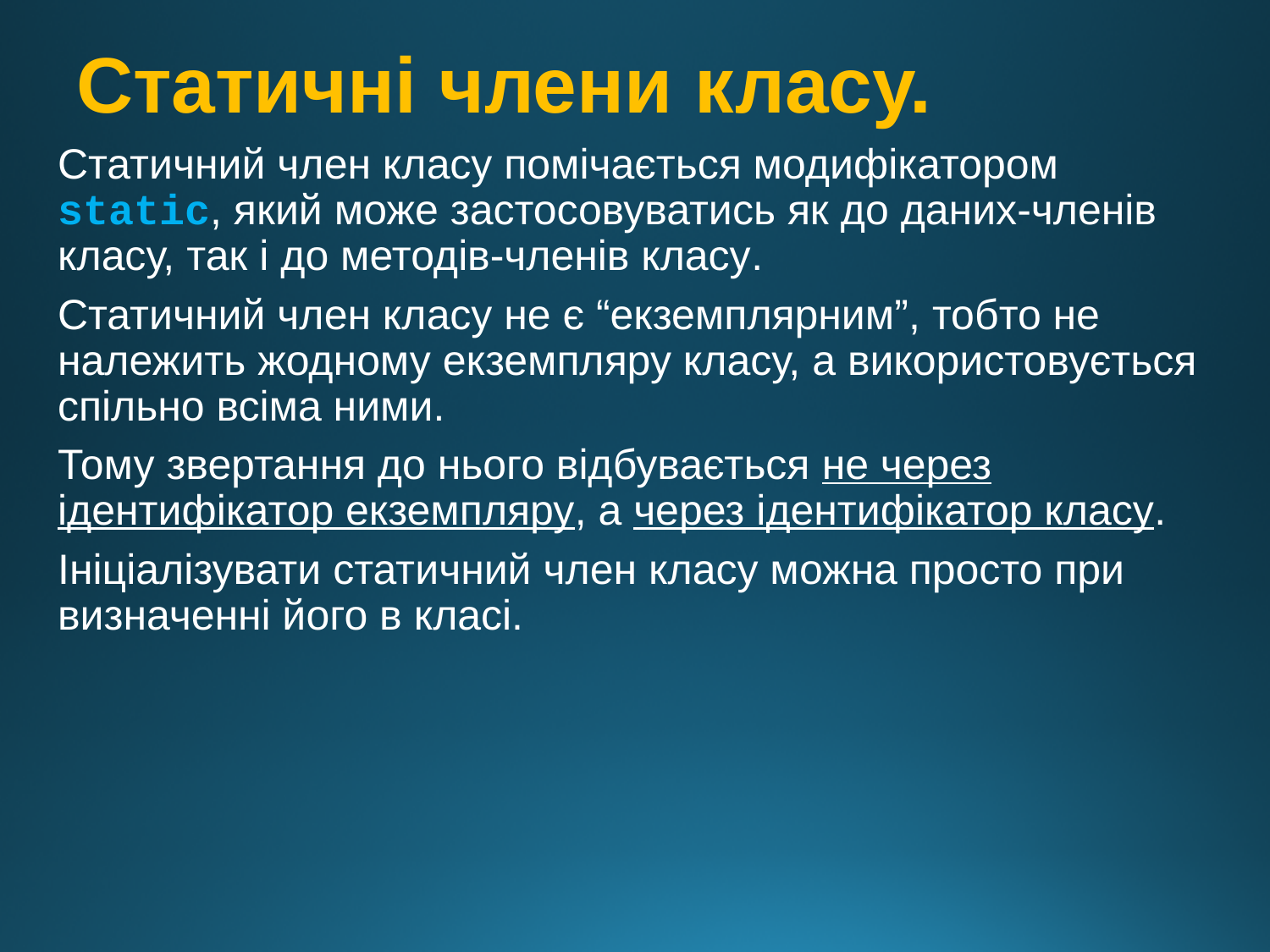

# Статичні члени класу.
Статичний член класу помічається модифікатором  static, який може застосовуватись як до даних-членів класу, так і до методів-членів класу.
Статичний член класу не є “екземплярним”, тобто не належить жодному екземпляру класу, а використовується спільно всіма ними.
Тому звертання до нього відбувається не через ідентифікатор екземпляру, а через ідентифікатор класу.
Ініціалізувати статичний член класу можна просто при визначенні його в класі.